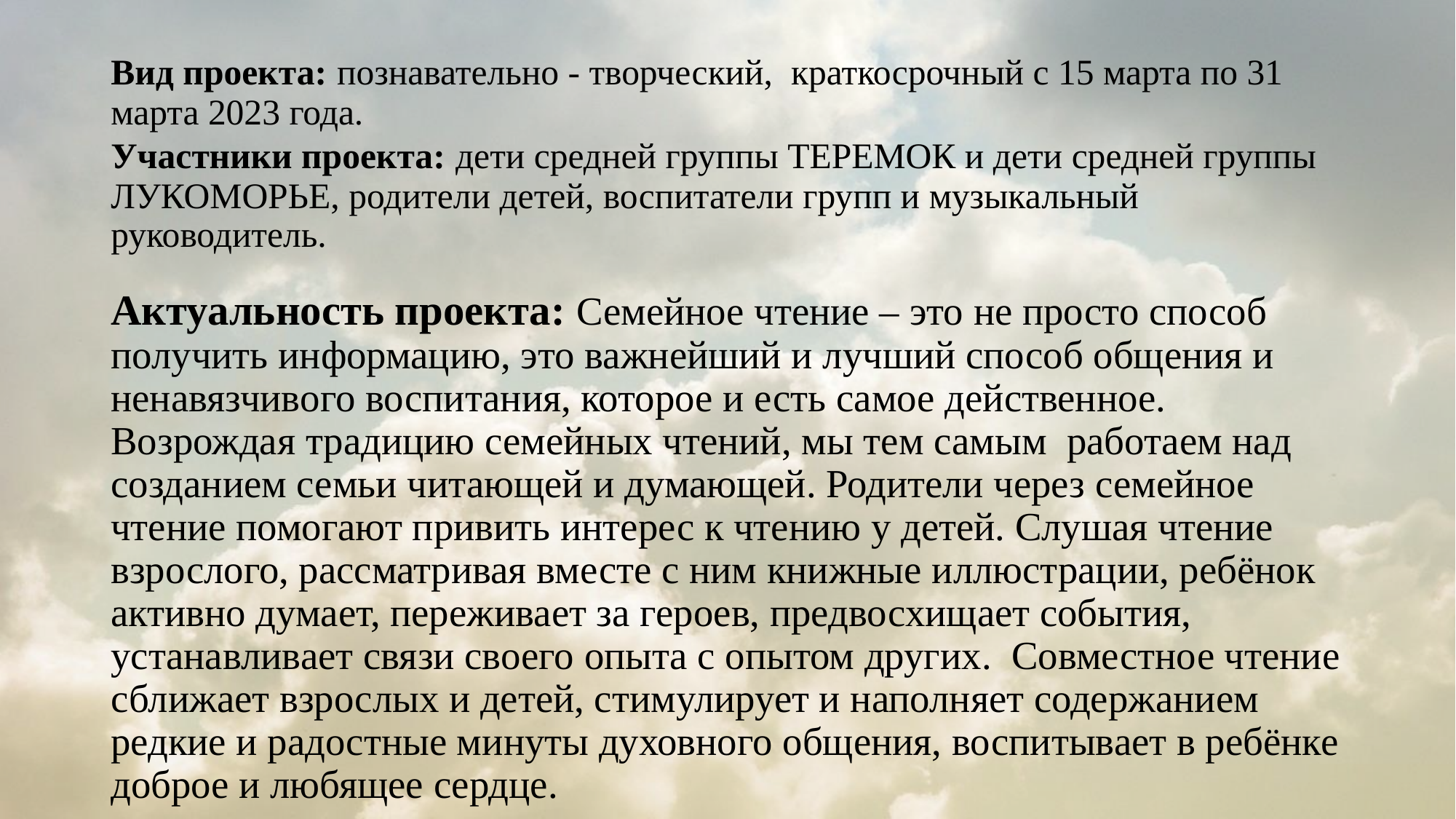

# Вид проекта: познавательно - творческий,  краткосрочный с 15 марта по 31 марта 2023 года. Участники проекта: дети средней группы ТЕРЕМОК и дети средней группы ЛУКОМОРЬЕ, родители детей, воспитатели групп и музыкальный руководитель.
Актуальность проекта: Семейное чтение – это не просто способ получить информацию, это важнейший и лучший способ общения и ненавязчивого воспитания, которое и есть самое действенное. Возрождая традицию семейных чтений, мы тем самым  работаем над созданием семьи читающей и думающей. Родители через семейное чтение помогают привить интерес к чтению у детей. Слушая чтение взрослого, рассматривая вместе с ним книжные иллюстрации, ребёнок активно думает, переживает за героев, предвосхищает события, устанавливает связи своего опыта с опытом других.  Совместное чтение сближает взрослых и детей, стимулирует и наполняет содержанием редкие и радостные минуты духовного общения, воспитывает в ребёнке доброе и любящее сердце.